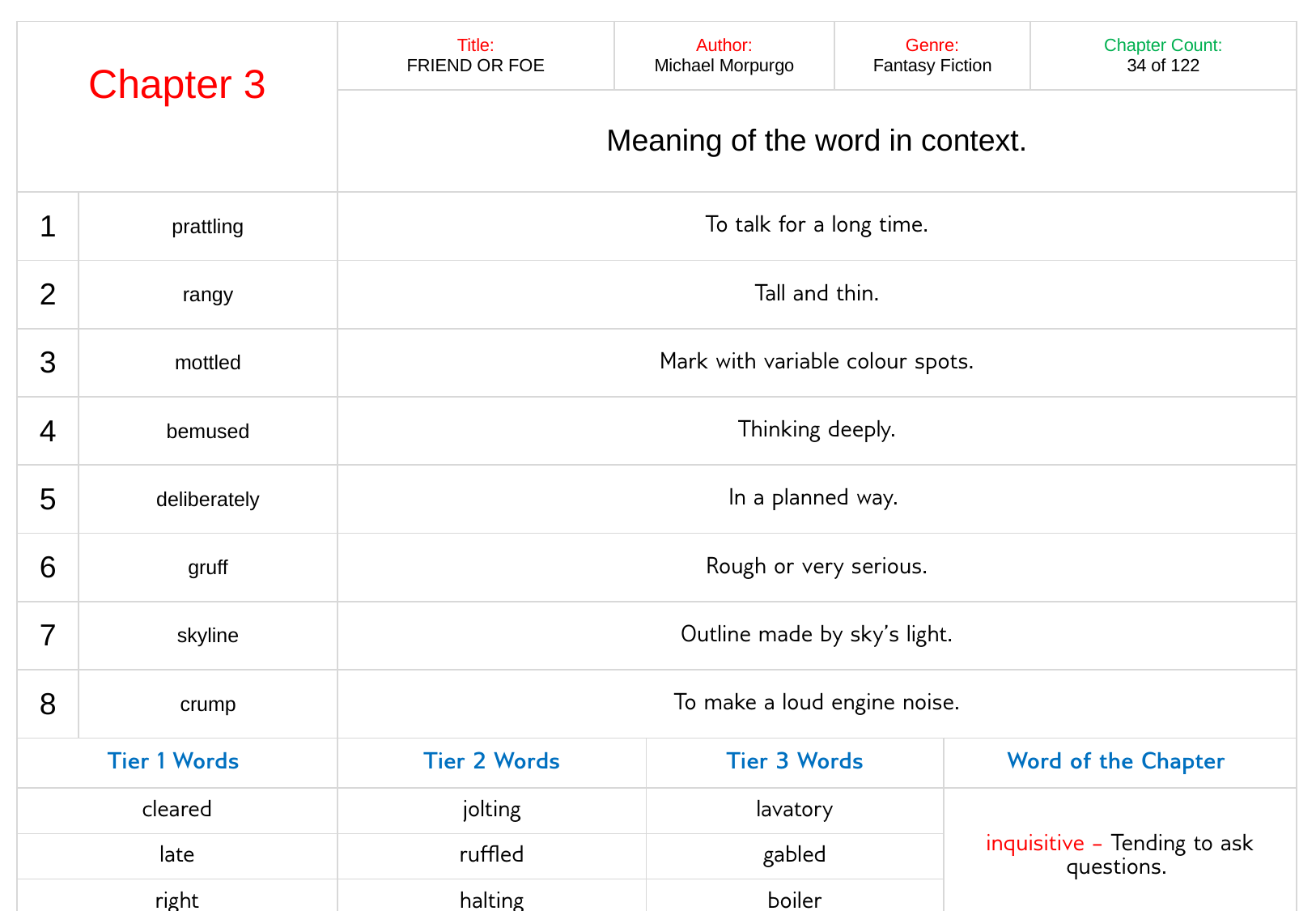

| Chapter 3 |  | Title: FRIEND OR FOE | Author: Michael Morpurgo |  | Genre: Fantasy Fiction |  | Chapter Count: 34 of 122 |
| --- | --- | --- | --- | --- | --- | --- | --- |
|  |  | Meaning of the word in context. |  |  |  |  |  |
| 1 | prattling | To talk for a long time. |  |  |  |  |  |
| 2 | rangy | Tall and thin. |  |  |  |  |  |
| 3 | mottled | Mark with variable colour spots. |  |  |  |  |  |
| 4 | bemused | Thinking deeply. |  |  |  |  |  |
| 5 | deliberately | In a planned way. |  |  |  |  |  |
| 6 | gruff | Rough or very serious. |  |  |  |  |  |
| 7 | skyline | Outline made by sky’s light. |  |  |  |  |  |
| 8 | crump | To make a loud engine noise. |  |  |  |  |  |
| Tier 1 Words |  | Tier 2 Words |  | Tier 3 Words |  | Word of the Chapter |  |
| cleared |  | jolting |  | lavatory |  | inquisitive – Tending to ask questions. |  |
| late |  | ruffled |  | gabled |  |  |  |
| right |  | halting |  | boiler |  |  |  |